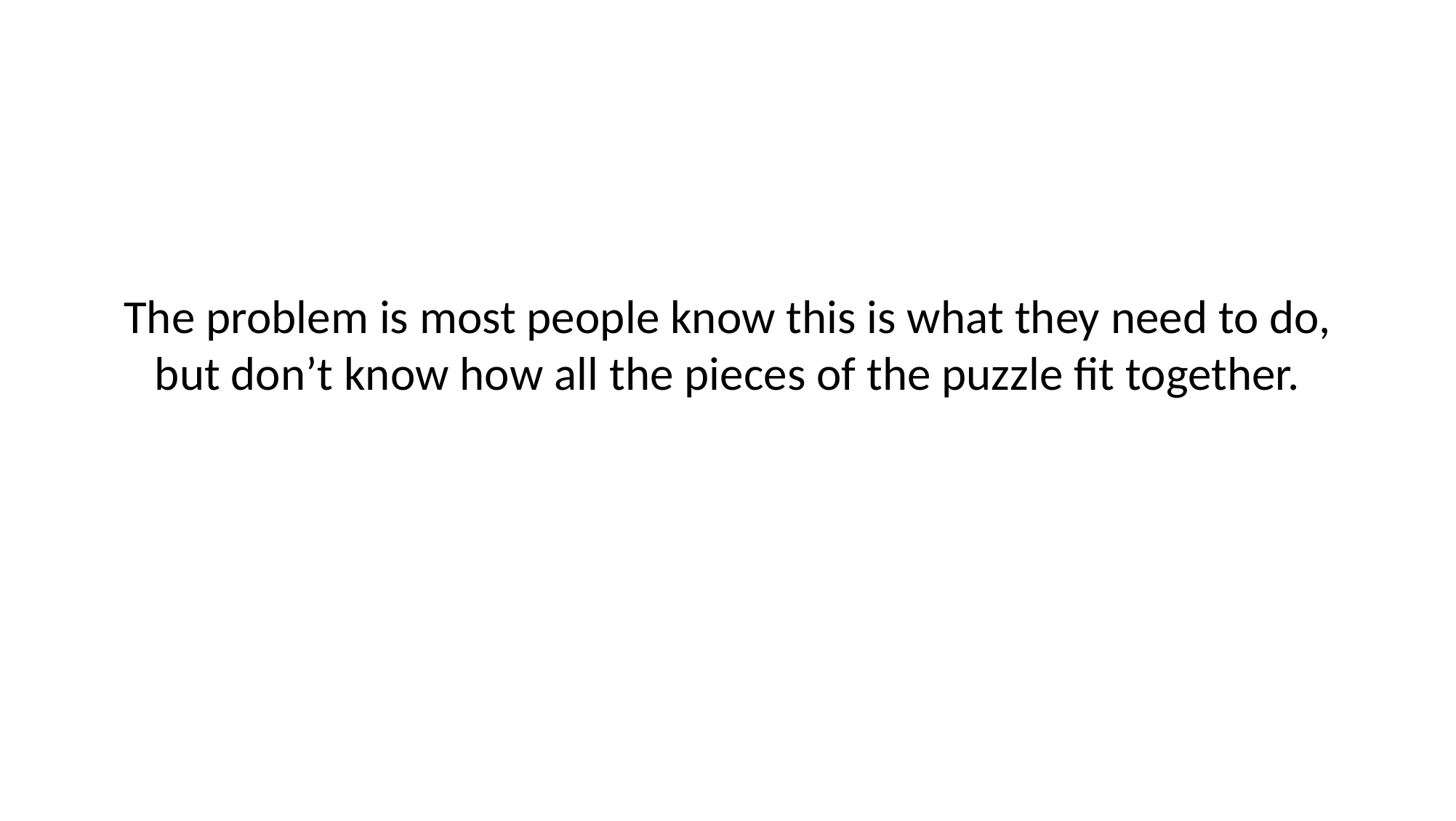

# The problem is most people know this is what they need to do, but don’t know how all the pieces of the puzzle fit together.